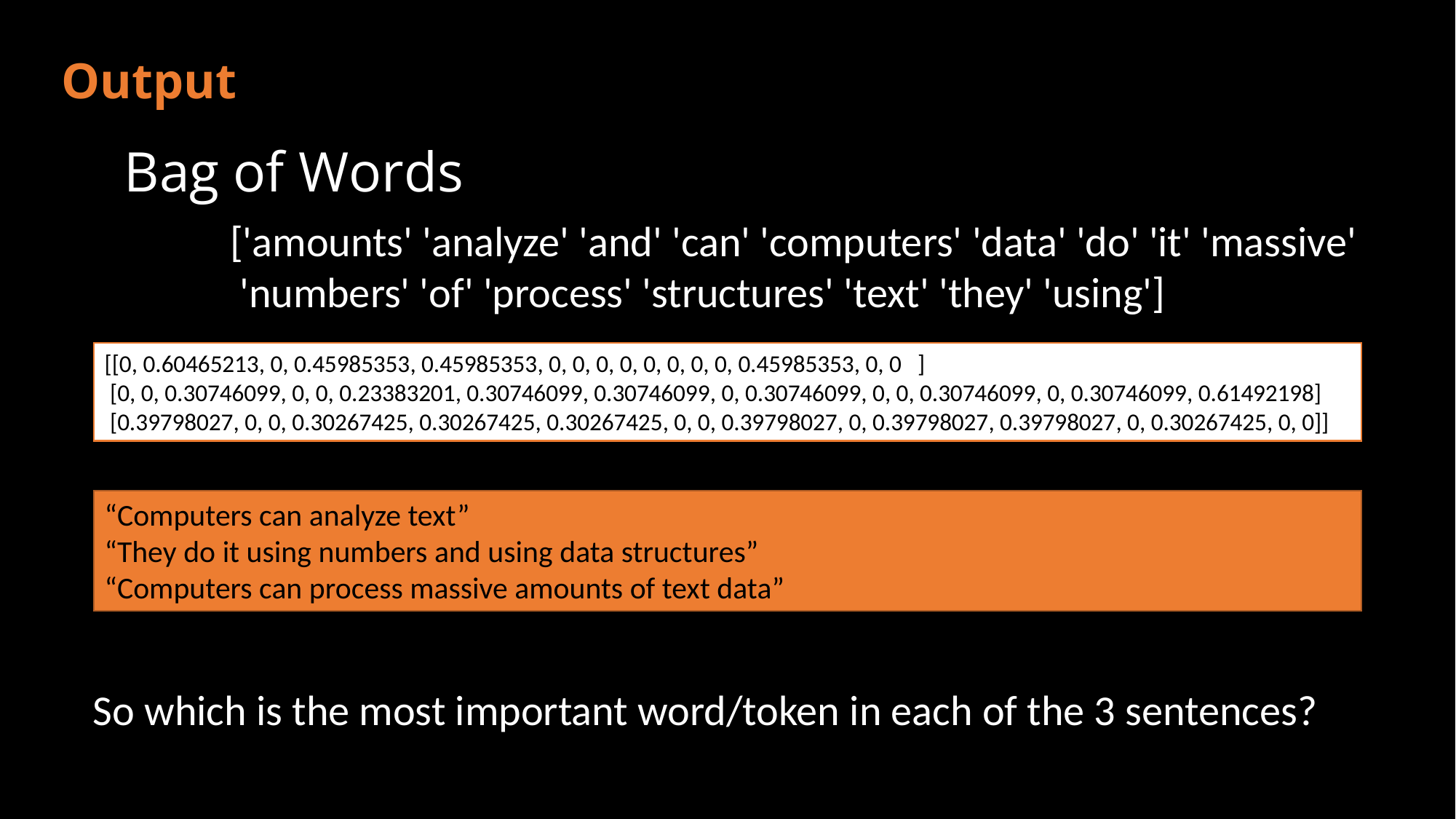

Output
Bag of Words
['amounts' 'analyze' 'and' 'can' 'computers' 'data' 'do' 'it' 'massive'
 'numbers' 'of' 'process' 'structures' 'text' 'they' 'using']
[[0, 0.60465213, 0, 0.45985353, 0.45985353, 0, 0, 0, 0, 0, 0, 0, 0, 0.45985353, 0, 0   ]
 [0, 0, 0.30746099, 0, 0, 0.23383201, 0.30746099, 0.30746099, 0, 0.30746099, 0, 0, 0.30746099, 0, 0.30746099, 0.61492198]
 [0.39798027, 0, 0, 0.30267425, 0.30267425, 0.30267425, 0, 0, 0.39798027, 0, 0.39798027, 0.39798027, 0, 0.30267425, 0, 0]]
“Computers can analyze text”
“They do it using numbers and using data structures”
“Computers can process massive amounts of text data”
So which is the most important word/token in each of the 3 sentences?